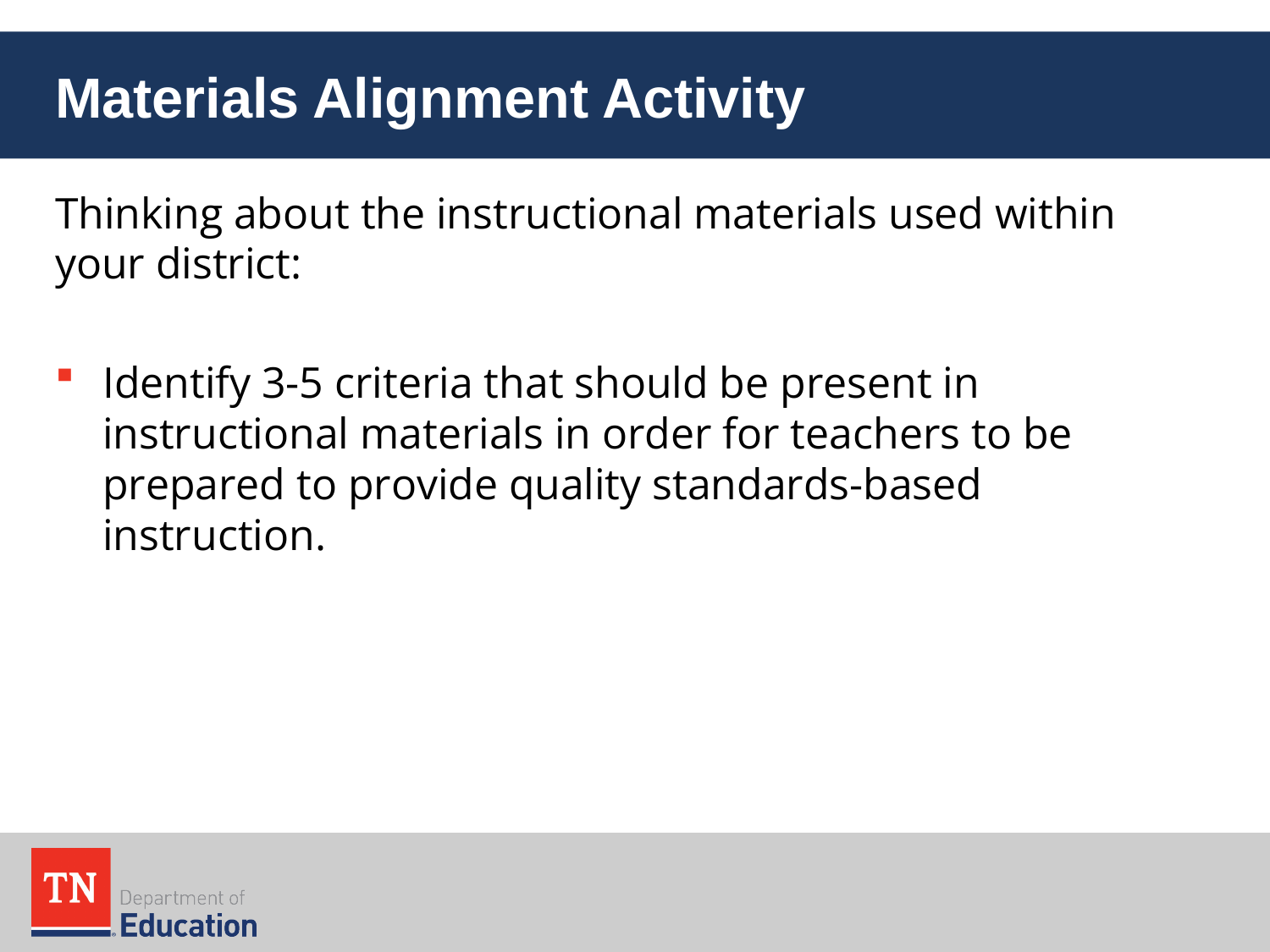

# Materials Alignment Activity
Thinking about the instructional materials used within your district:

Identify 3-5 criteria that should be present in instructional materials in order for teachers to be prepared to provide quality standards-based instruction.